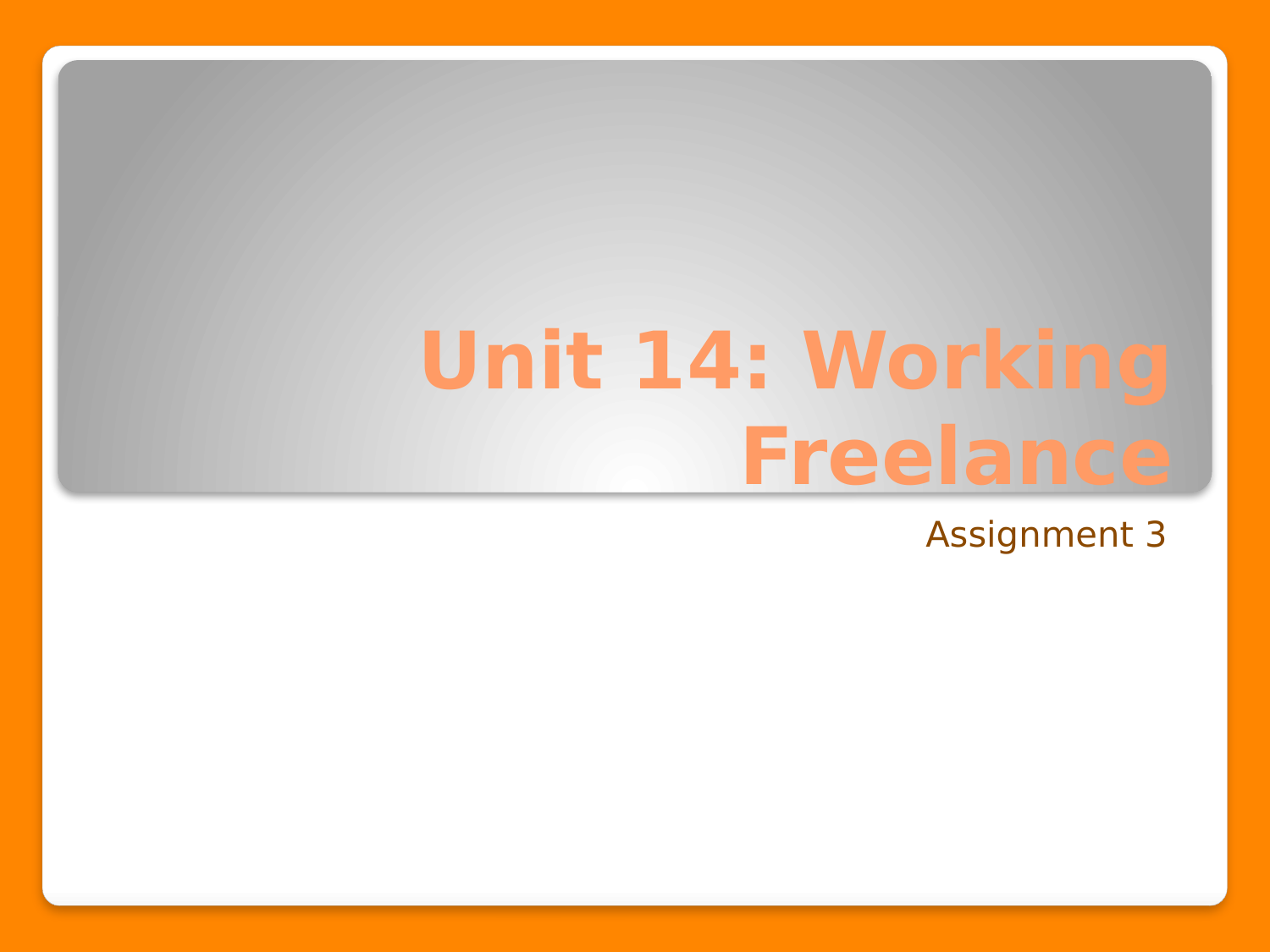

# Unit 14: Working Freelance
Assignment 3